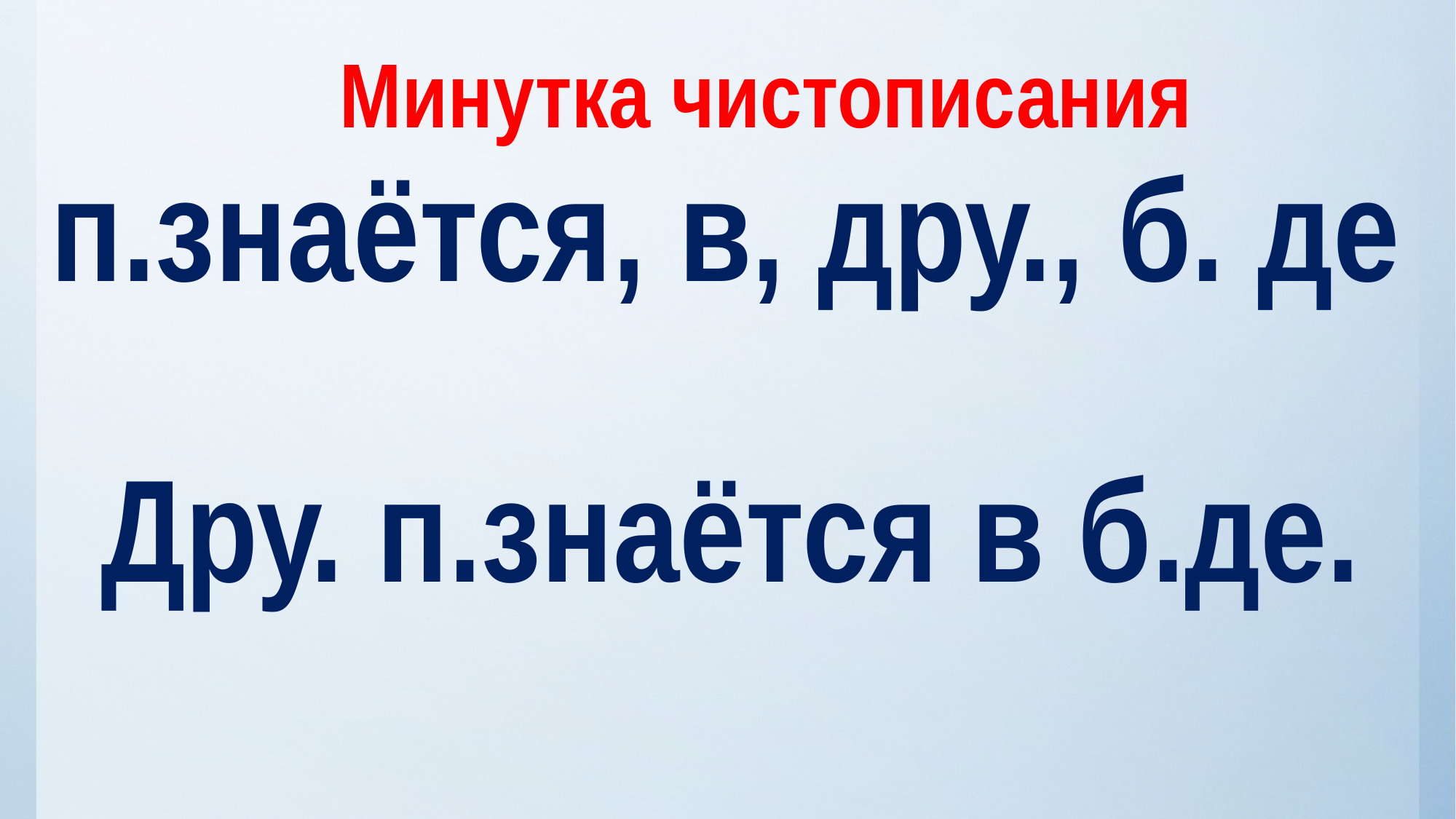

Минутка чистописания
п.знаётся, в, дру., б. де
Дру. п.знаётся в б.де.